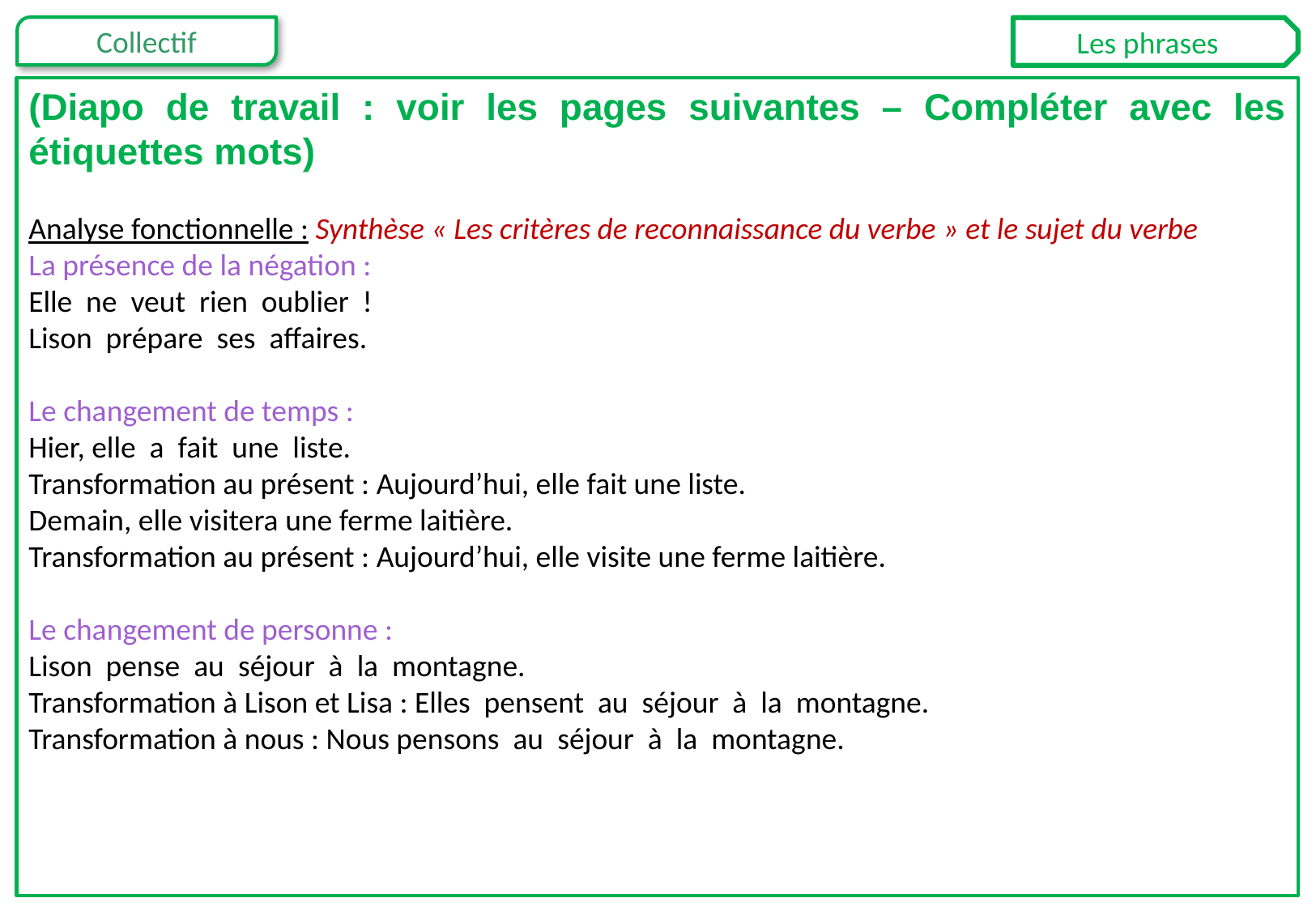

Les phrases
(Diapo de travail : voir les pages suivantes – Compléter avec les étiquettes mots)

Analyse fonctionnelle : Synthèse « Les critères de reconnaissance du verbe » et le sujet du verbe
La présence de la négation :
Elle  ne  veut  rien  oublier  !
Lison  prépare  ses  affaires.

Le changement de temps :
Hier, elle  a  fait  une  liste.
Transformation au présent : Aujourd’hui, elle fait une liste.
Demain, elle visitera une ferme laitière.
Transformation au présent : Aujourd’hui, elle visite une ferme laitière.

Le changement de personne :
Lison  pense  au  séjour  à  la  montagne.
Transformation à Lison et Lisa : Elles  pensent  au  séjour  à  la  montagne.
Transformation à nous : Nous pensons  au  séjour  à  la  montagne.